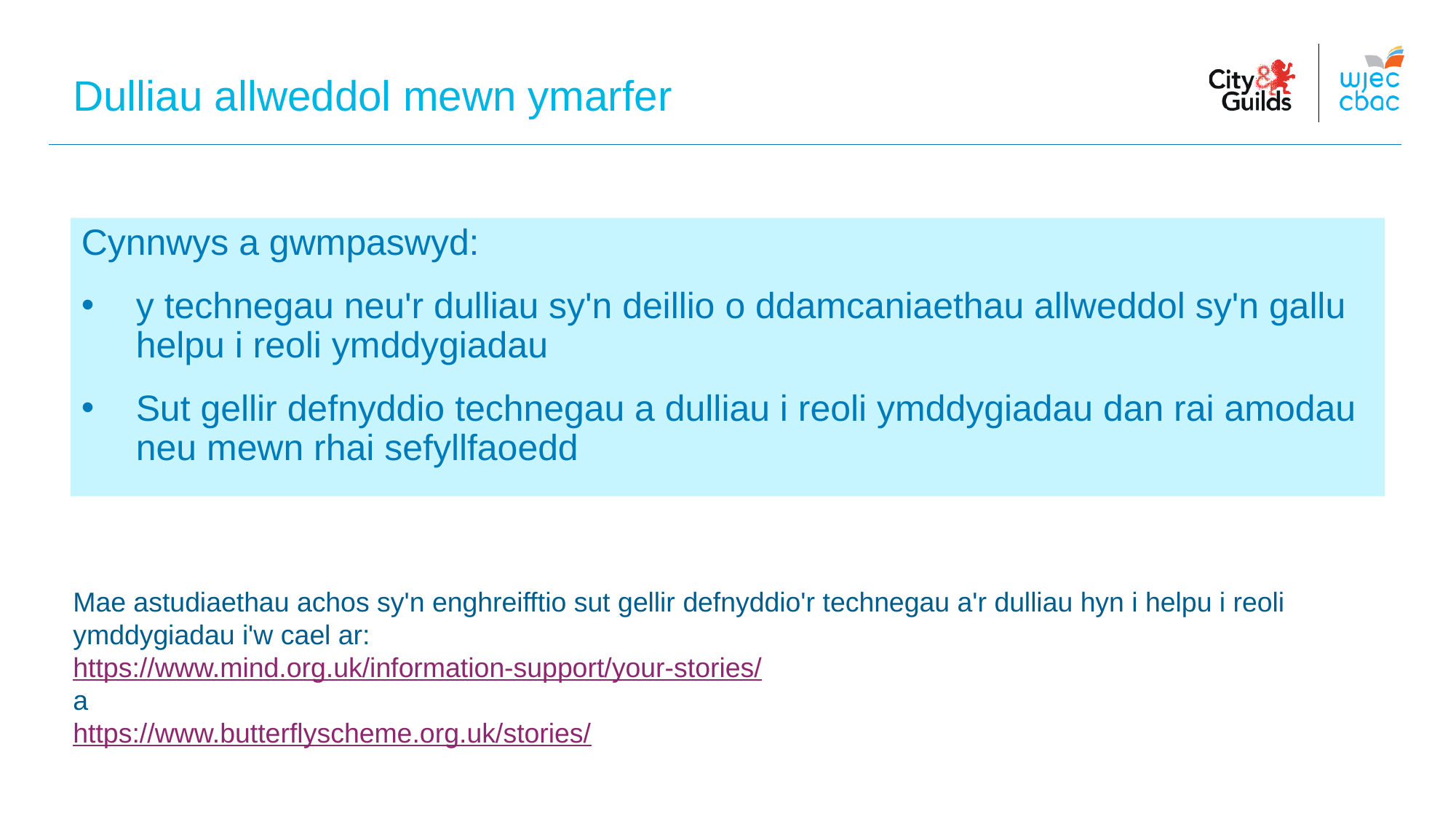

Dulliau allweddol mewn ymarfer
Cynnwys a gwmpaswyd:
y technegau neu'r dulliau sy'n deillio o ddamcaniaethau allweddol sy'n gallu helpu i reoli ymddygiadau
Sut gellir defnyddio technegau a dulliau i reoli ymddygiadau dan rai amodau neu mewn rhai sefyllfaoedd

Mae astudiaethau achos sy'n enghreifftio sut gellir defnyddio'r technegau a'r dulliau hyn i helpu i reoli ymddygiadau i'w cael ar:
https://www.mind.org.uk/information-support/your-stories/
a
https://www.butterflyscheme.org.uk/stories/